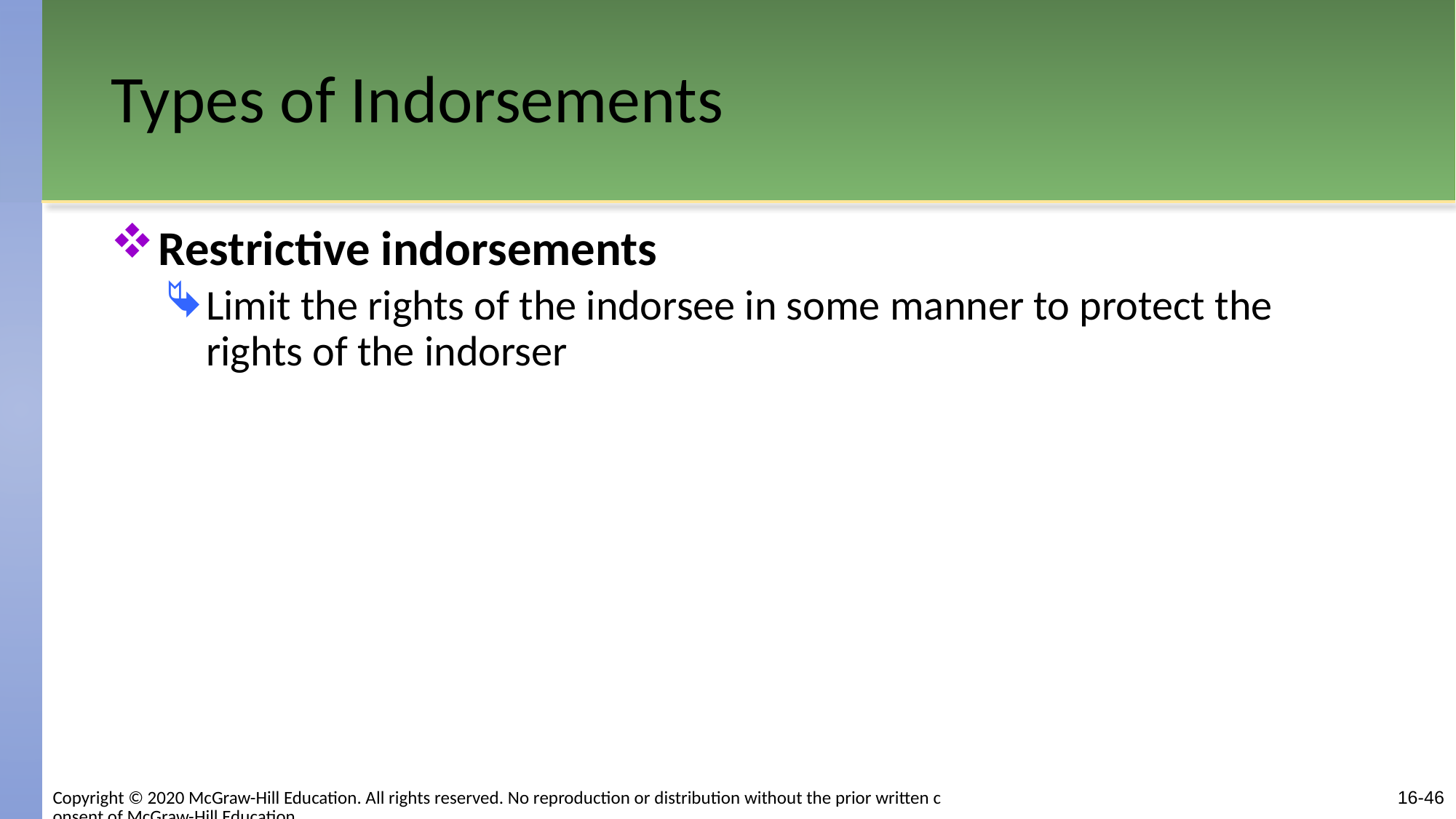

# Types of Indorsements
Restrictive indorsements
Limit the rights of the indorsee in some manner to protect the rights of the indorser

Copyright © 2020 McGraw-Hill Education. All rights reserved. No reproduction or distribution without the prior written consent of McGraw-Hill Education.
16-46